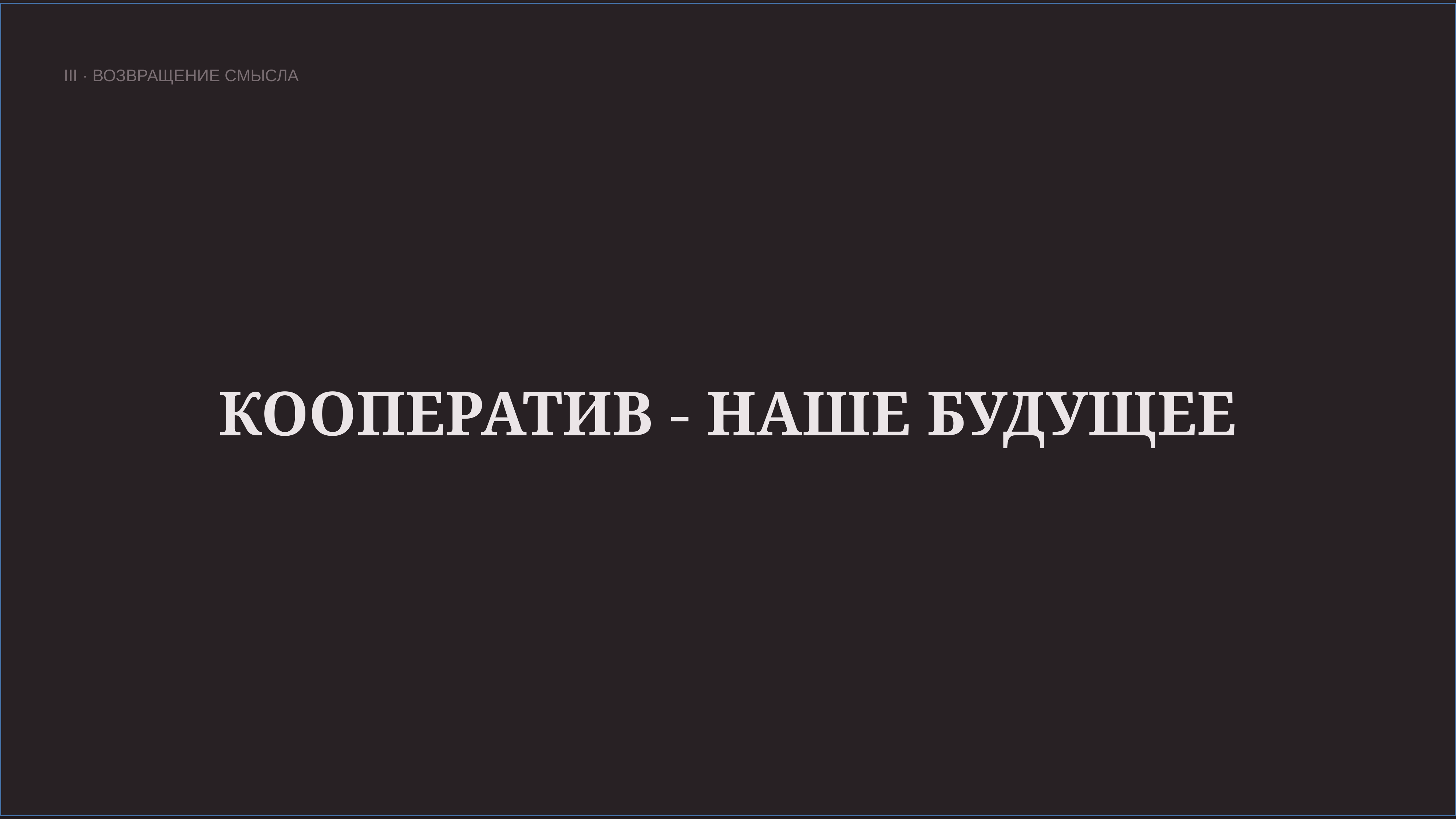

III · ВОЗВРАЩЕНИЕ СМЫСЛА
КООПЕРАТИВ - НАШЕ БУДУЩЕЕ